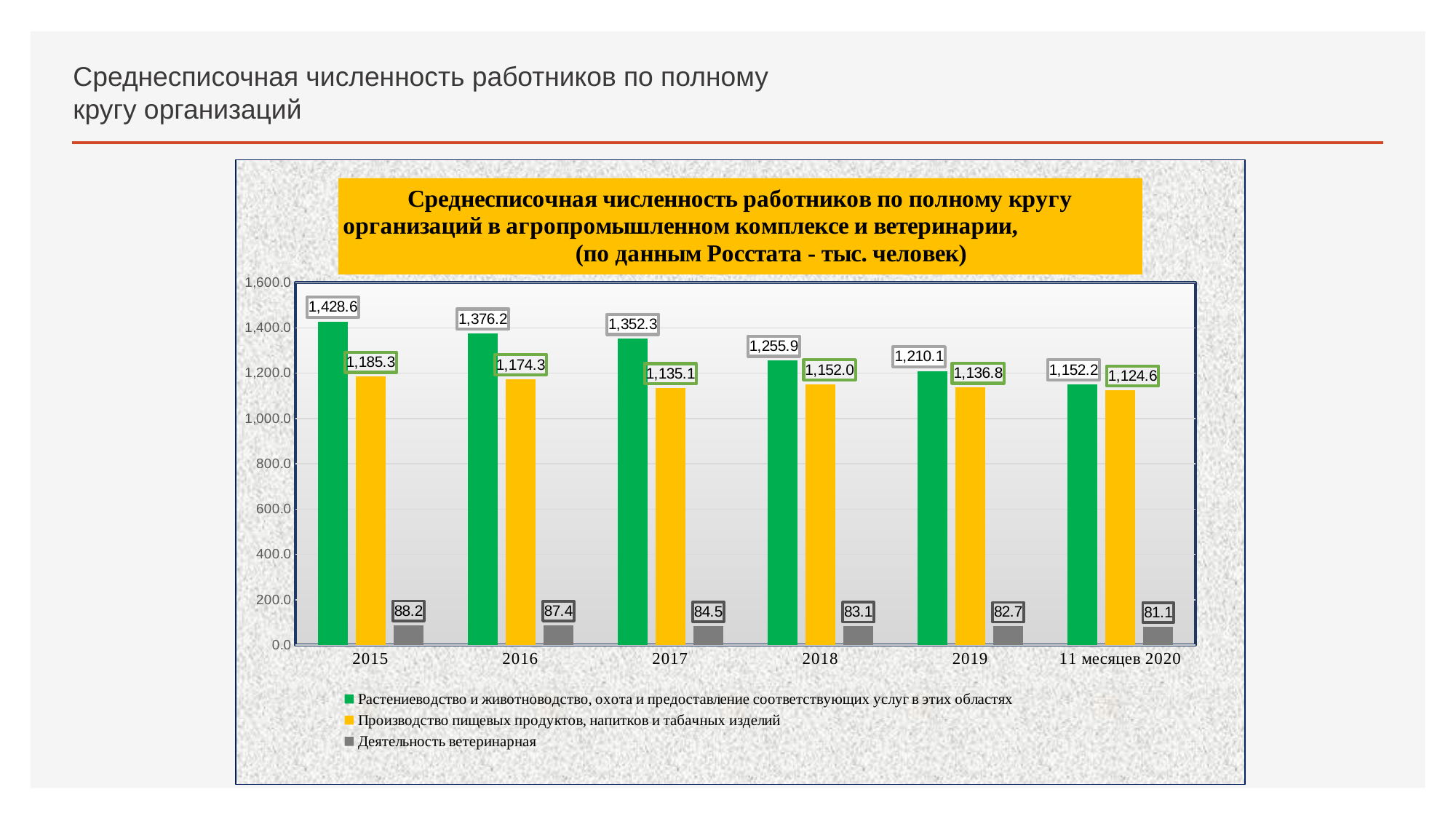

# Среднесписочная численность работников по полному кругу организаций

### Chart: Среднесписочная численность работников по полному кругу организаций в агропромышленном комплексе и ветеринарии,                                 (по данным Росстата - тыс. человек)

| Category | Растениеводство и животноводство, охота и предоставление соответствующих услуг в этих областях | Производство пищевых продуктов, напитков и табачных изделий | Деятельность ветеринарная |
|---|---|---|---|
| 2015 | 1428.6 | 1185.3 | 88.244 |
| 2016 | 1376.2 | 1174.3 | 87.378 |
| 2017 | 1352.3 | 1135.1 | 84.486 |
| 2018 | 1255.9 | 1152.0 | 83.115 |
| 2019 | 1210.1 | 1136.8 | 82.709 |
| 11 месяцев 2020 | 1152.238 | 1124.555 | 81.111 |